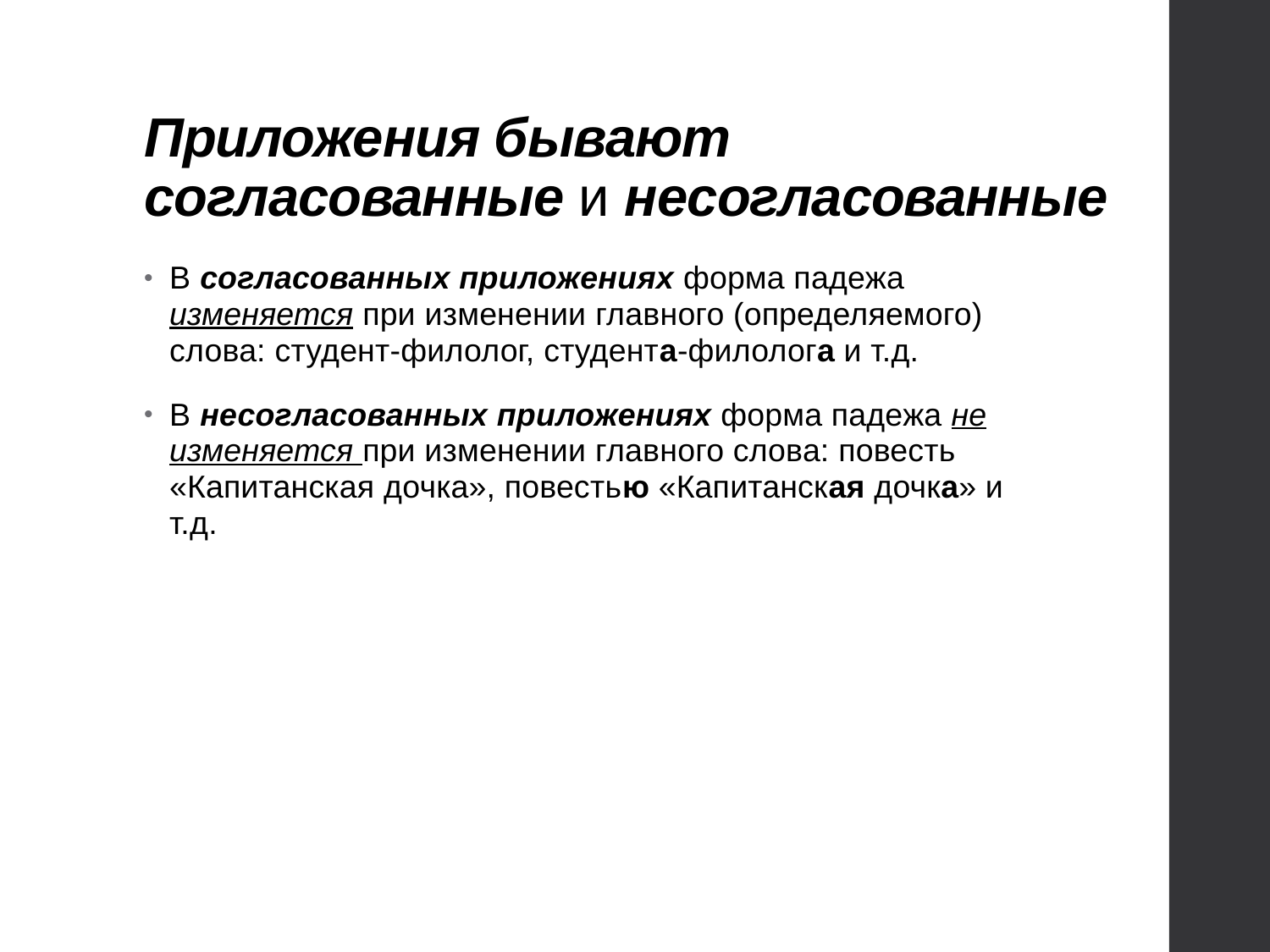

# Приложения бывают согласованные и несогласованные
В согласованных приложениях форма падежа изменяется при изменении главного (определяемого) слова: студент-филолог, студента-филолога и т.д.
В несогласованных приложениях форма падежа не изменяется при изменении главного слова: повесть «Капитанская дочка», повестью «Капитанская дочка» и т.д.